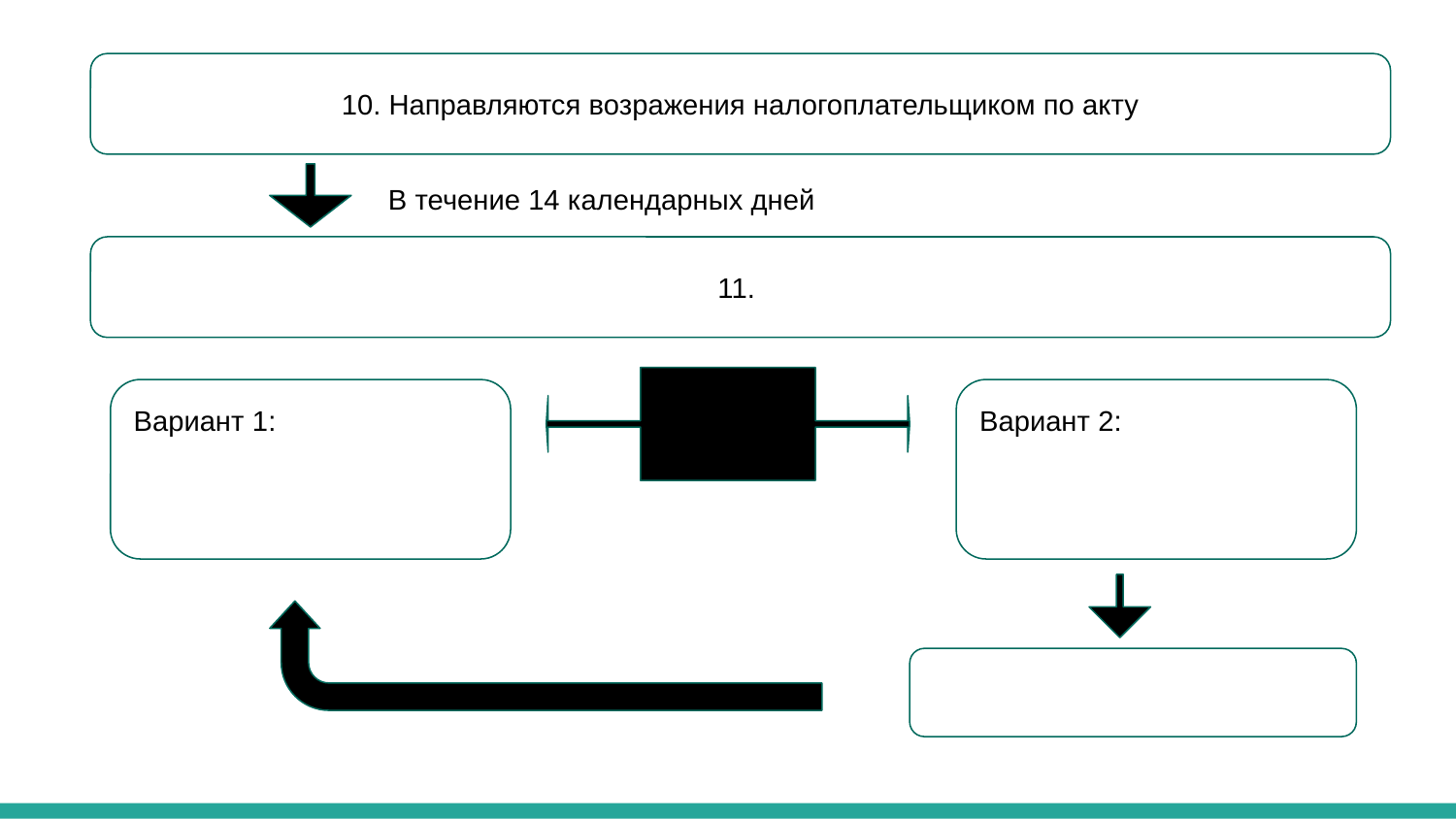

10. Направляются возражения налогоплательщиком по акту

В течение 14 календарных дней
11.

Вариант 1:
Вариант 2: